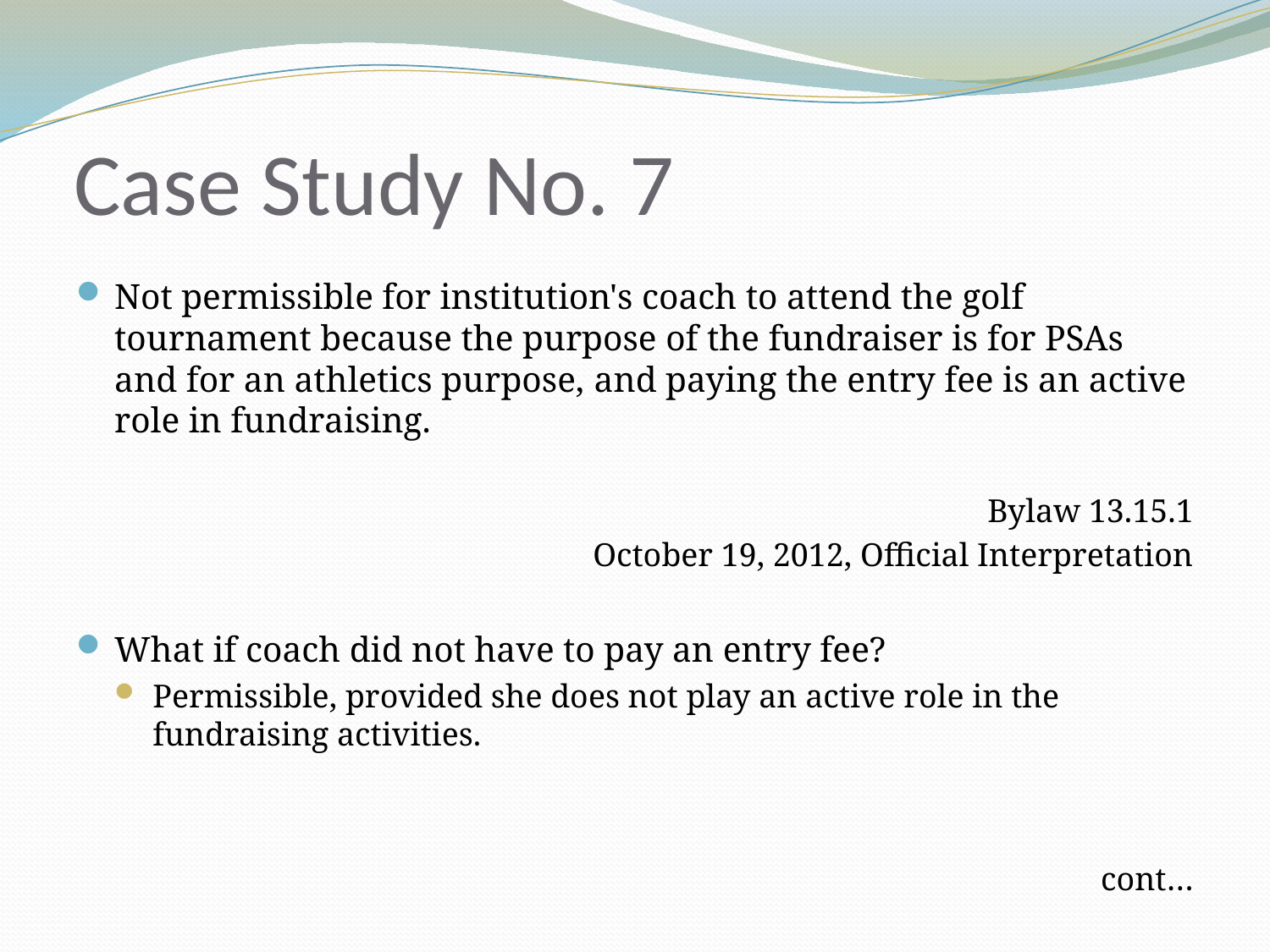

# Case Study No. 7
Not permissible for institution's coach to attend the golf tournament because the purpose of the fundraiser is for PSAs and for an athletics purpose, and paying the entry fee is an active role in fundraising.

Bylaw 13.15.1
October 19, 2012, Official Interpretation

What if coach did not have to pay an entry fee?
Permissible, provided she does not play an active role in the fundraising activities.

cont…